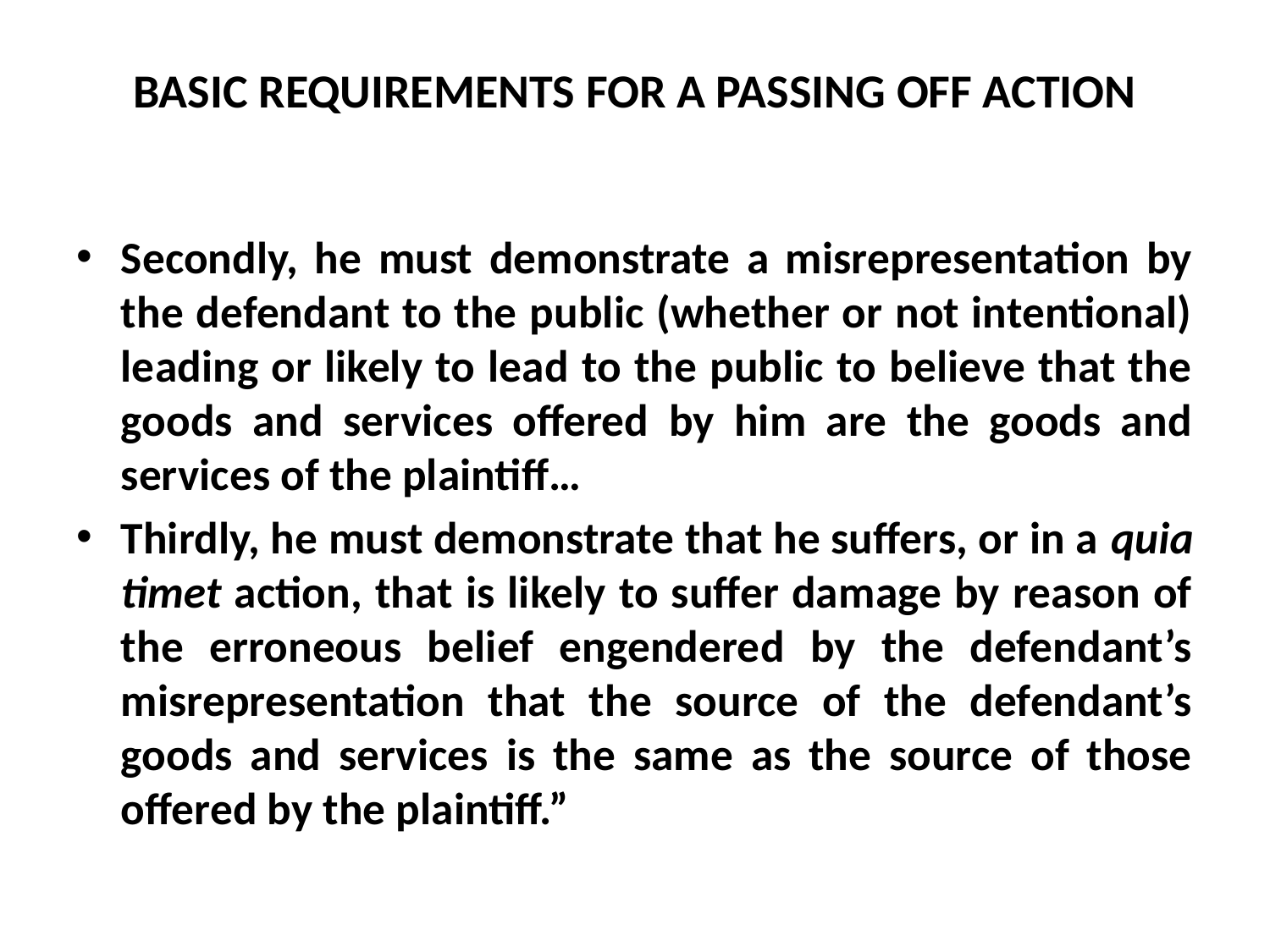

# BASIC REQUIREMENTS FOR A PASSING OFF ACTION
Secondly, he must demonstrate a misrepresentation by the defendant to the public (whether or not intentional) leading or likely to lead to the public to believe that the goods and services offered by him are the goods and services of the plaintiff…
Thirdly, he must demonstrate that he suffers, or in a quia timet action, that is likely to suffer damage by reason of the erroneous belief engendered by the defendant’s misrepresentation that the source of the defendant’s goods and services is the same as the source of those offered by the plaintiff.”